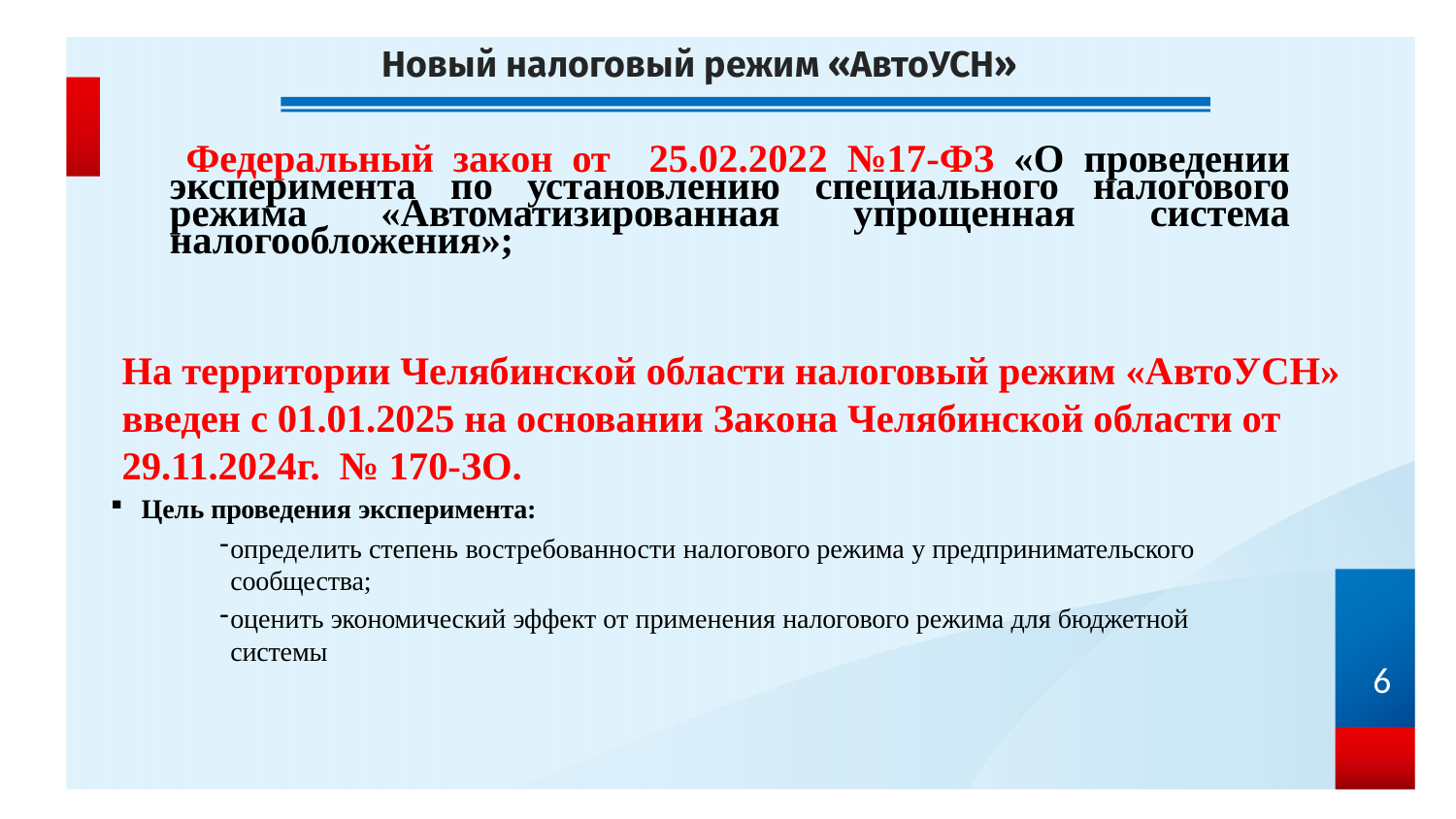

# Новый налоговый режим «АвтоУСН»

 Федеральный закон от  25.02.2022 №17-ФЗ «О проведении эксперимента по установлению специального налогового режима «Автоматизированная упрощенная система налогообложения»;
На территории Челябинской области налоговый режим «АвтоУСН» введен с 01.01.2025 на основании Закона Челябинской области от 29.11.2024г.  № 170-ЗО.

Цель проведения эксперимента:
определить степень востребованности налогового режима у предпринимательского сообщества;
оценить экономический эффект от применения налогового режима для бюджетной системы
6